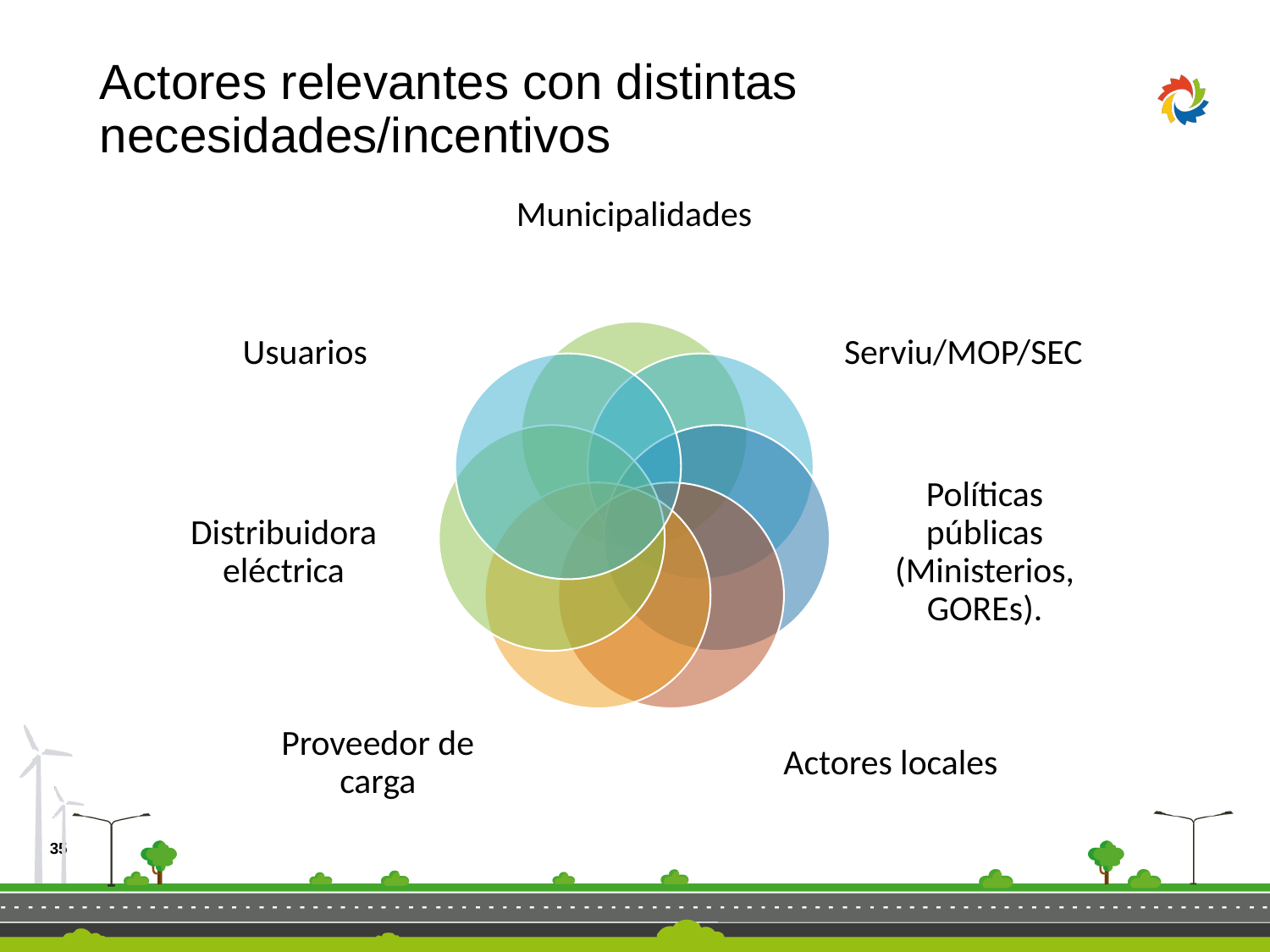

# Actores relevantes con distintas necesidades/incentivos
Municipalidades
Serviu/MOP/SEC
Políticas públicas (Ministerios, GOREs).
Actores locales
Proveedor de carga
Distribuidora eléctrica
Usuarios